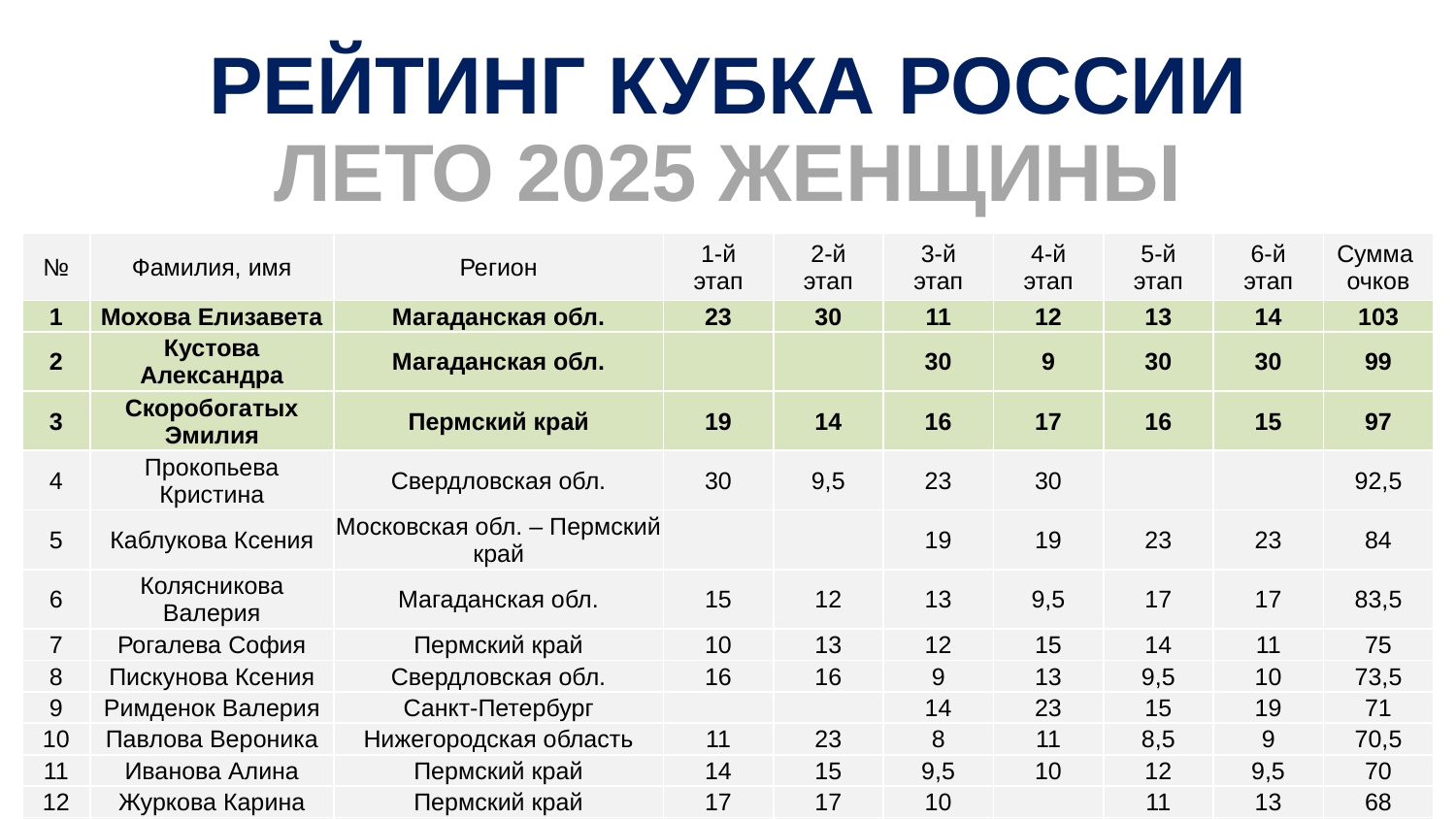

РЕЙТИНГ КУБКА РОССИИ
ЛЕТО 2025 ЖЕНЩИНЫ
| № | Фамилия, имя | Регион | 1-й этап | 2-й этап | 3-й этап | 4-й этап | 5-й этап | 6-й этап | Сумма очков |
| --- | --- | --- | --- | --- | --- | --- | --- | --- | --- |
| 1 | Мохова Елизавета | Магаданская обл. | 23 | 30 | 11 | 12 | 13 | 14 | 103 |
| 2 | Кустова Александра | Магаданская обл. |  |  | 30 | 9 | 30 | 30 | 99 |
| 3 | Скоробогатых Эмилия | Пермский край | 19 | 14 | 16 | 17 | 16 | 15 | 97 |
| 4 | Прокопьева Кристина | Свердловская обл. | 30 | 9,5 | 23 | 30 |  |  | 92,5 |
| 5 | Каблукова Ксения | Московская обл. – Пермский край |  |  | 19 | 19 | 23 | 23 | 84 |
| 6 | Колясникова Валерия | Магаданская обл. | 15 | 12 | 13 | 9,5 | 17 | 17 | 83,5 |
| 7 | Рогалева София | Пермский край | 10 | 13 | 12 | 15 | 14 | 11 | 75 |
| 8 | Пискунова Ксения | Свердловская обл. | 16 | 16 | 9 | 13 | 9,5 | 10 | 73,5 |
| 9 | Римденок Валерия | Санкт-Петербург |  |  | 14 | 23 | 15 | 19 | 71 |
| 10 | Павлова Вероника | Нижегородская область | 11 | 23 | 8 | 11 | 8,5 | 9 | 70,5 |
| 11 | Иванова Алина | Пермский край | 14 | 15 | 9,5 | 10 | 12 | 9,5 | 70 |
| 12 | Журкова Карина | Пермский край | 17 | 17 | 10 |  | 11 | 13 | 68 |
| 13 | Кручинина Кристина | Санкт-Петербург |  |  | 15 | 16 | 19 | 16 | 66 |
| 14 | Марчукова Татьяна | Санкт-Петербург |  |  | 8,5 | 14 | 10 | 12 | 44,5 |
| 15 | Ермак Софья | Нижегородская область | 13 | 19 |  |  |  |  | 32 |